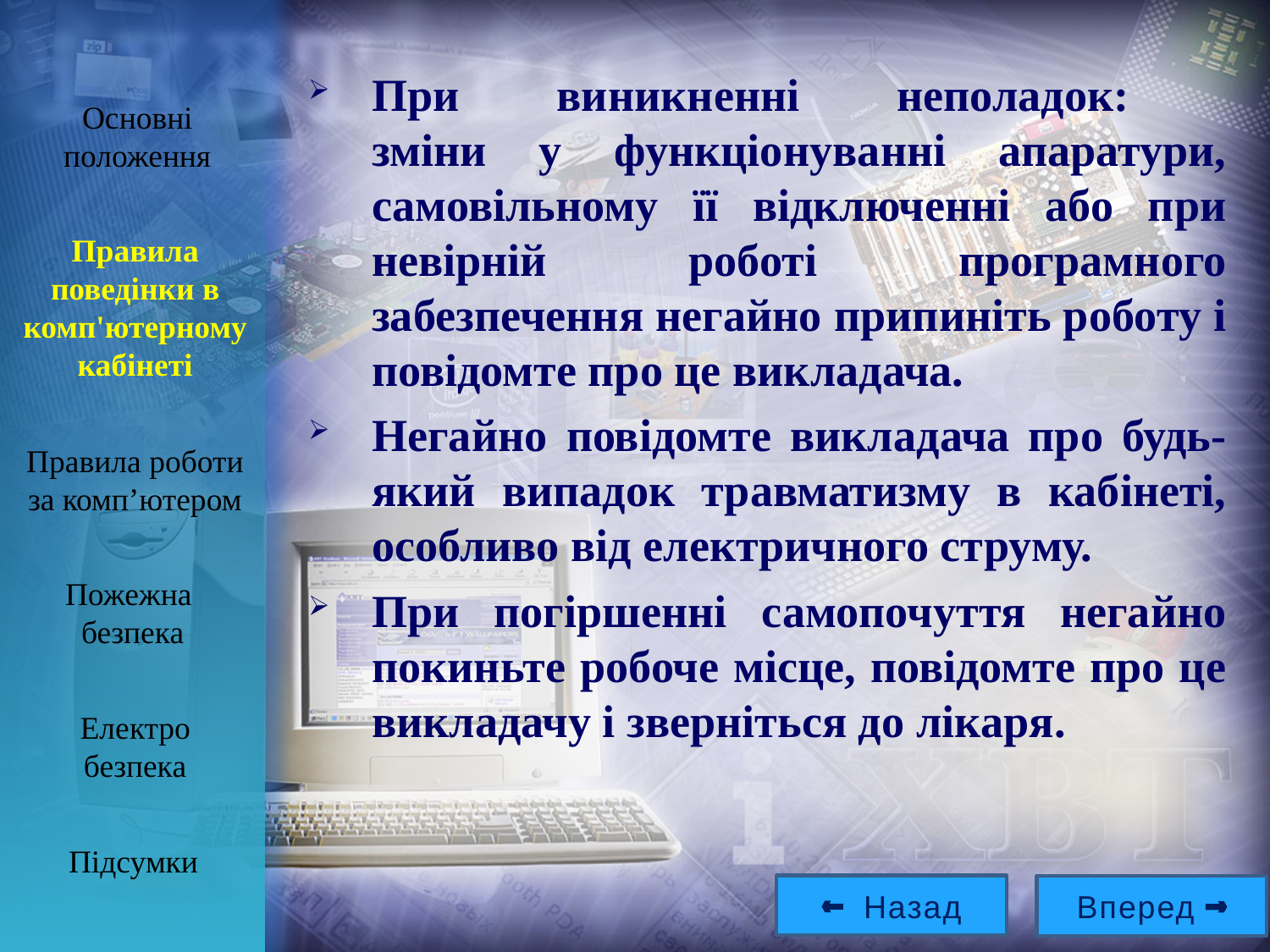

При виникненні неполадок:
зміни у функціонуванні апаратури, самовільному її відключенні або при невірній роботі програмного забезпечення негайно припиніть роботу і повідомте про це викладача.
Негайно повідомте викладача про будь-який випадок травматизму в кабінеті, особливо від електричного струму.
При погіршенні самопочуття негайно покиньте робоче місце, повідомте про це викладачу і зверніться до лікаря.
Основні положення
Правила поведінки в комп'ютерному кабінеті
Правила роботи за комп’ютером
Пожежна
безпека
Електро
безпека
Підсумки
←  Назад
Вперед →